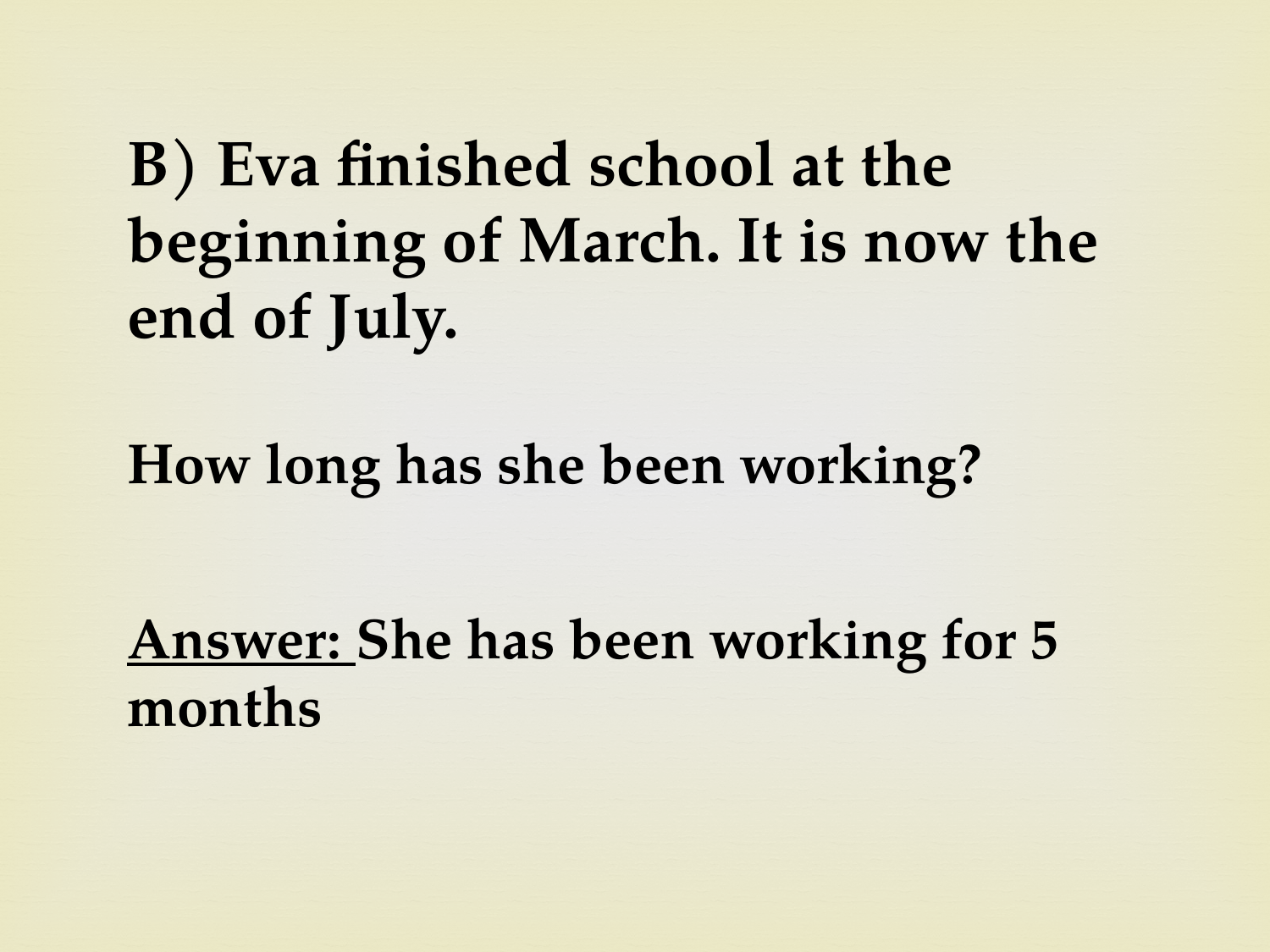

B) Eva finished school at the beginning of March. It is now the end of July.

How long has she been working?
Answer: She has been working for 5 months